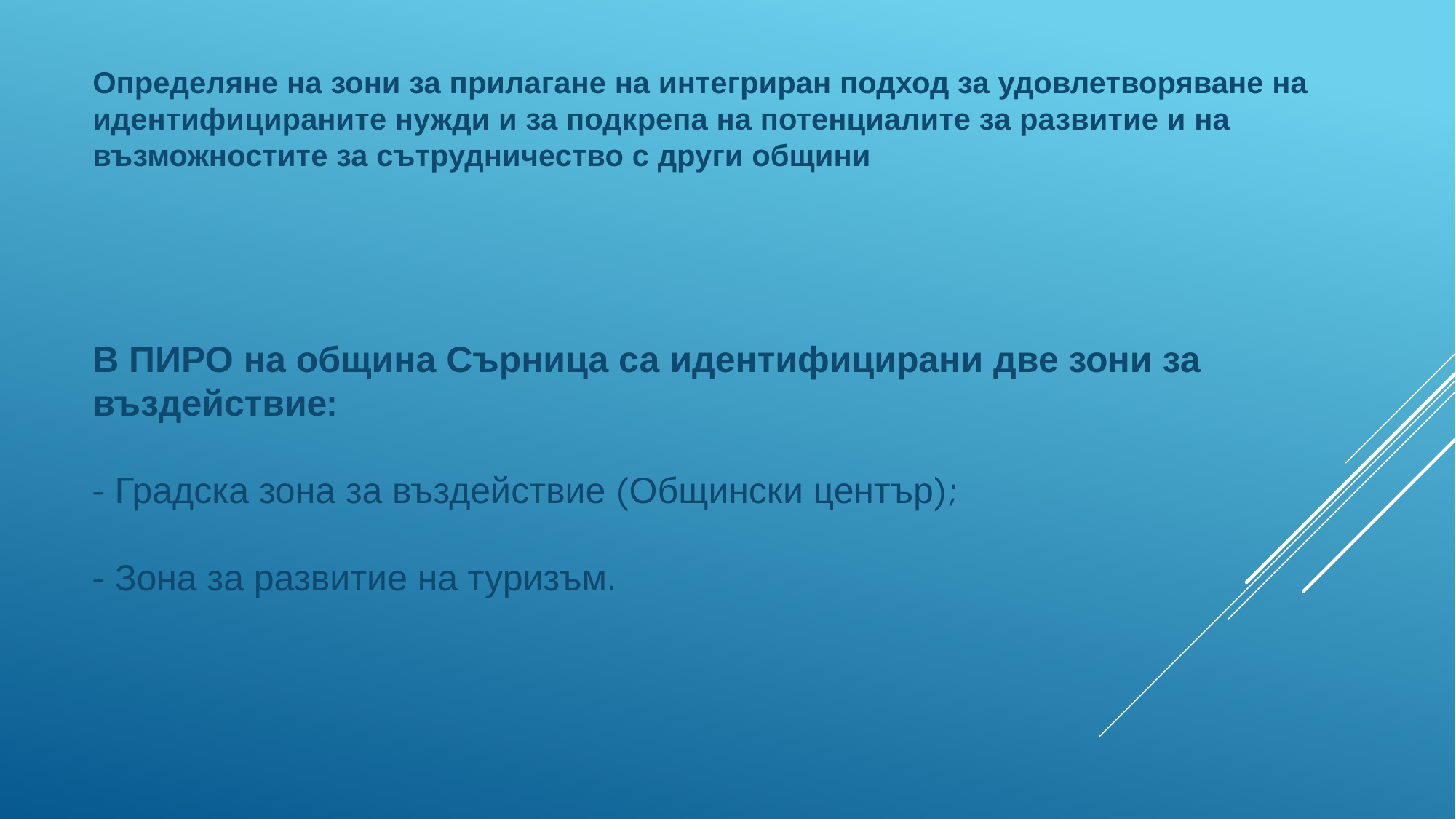

Определяне на зони за прилагане на интегриран подход за удовлетворяване на идентифицираните нужди и за подкрепа на потенциалите за развитие и на възможностите за сътрудничество с други общини
# В ПИРО на община Сърница са идентифицирани две зони за въздействие: - Градска зона за въздействие (Общински център); - Зона за развитие на туризъм.